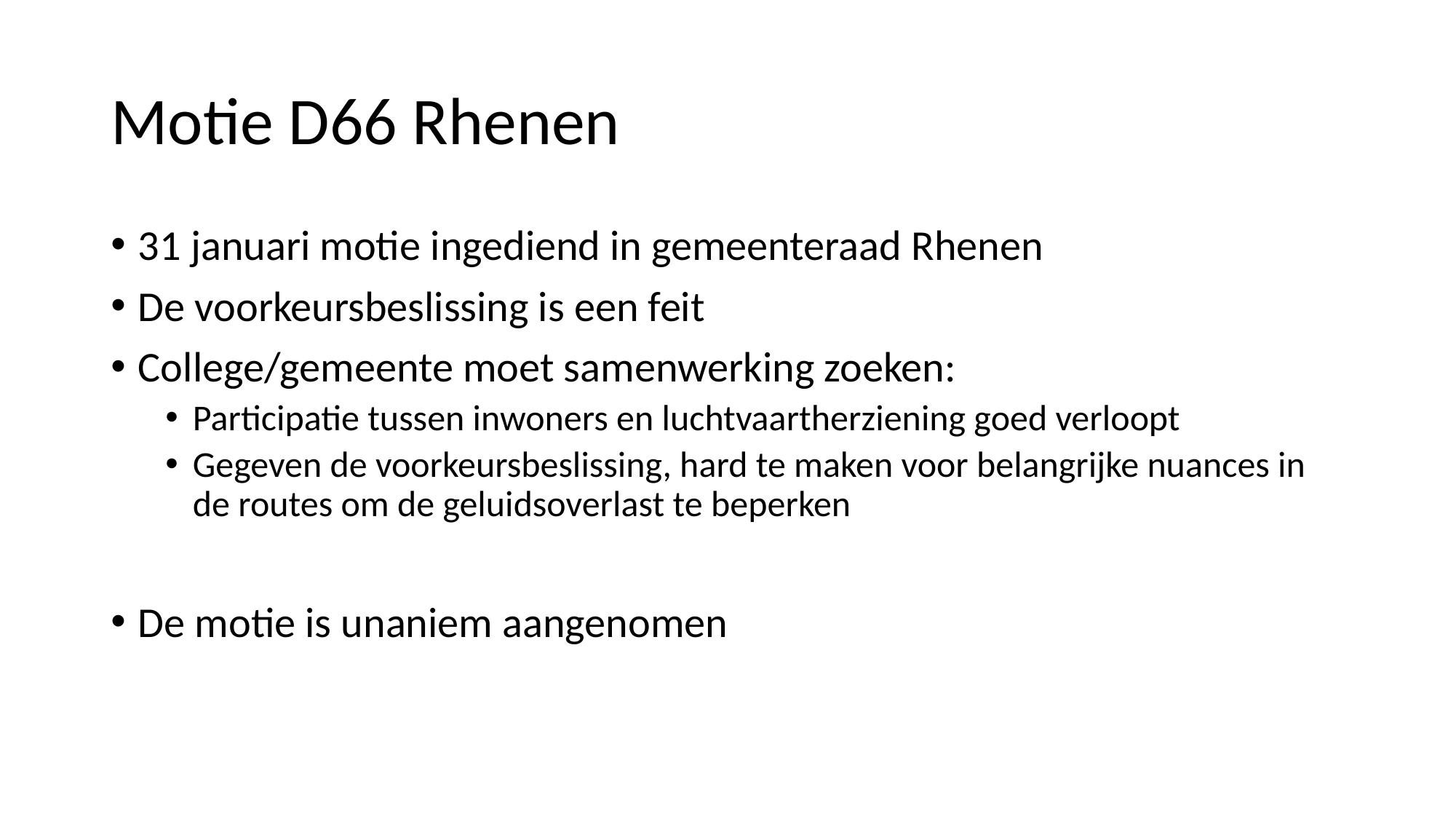

# Motie D66 Rhenen
31 januari motie ingediend in gemeenteraad Rhenen
De voorkeursbeslissing is een feit
College/gemeente moet samenwerking zoeken:
Participatie tussen inwoners en luchtvaartherziening goed verloopt
Gegeven de voorkeursbeslissing, hard te maken voor belangrijke nuances in de routes om de geluidsoverlast te beperken

De motie is unaniem aangenomen